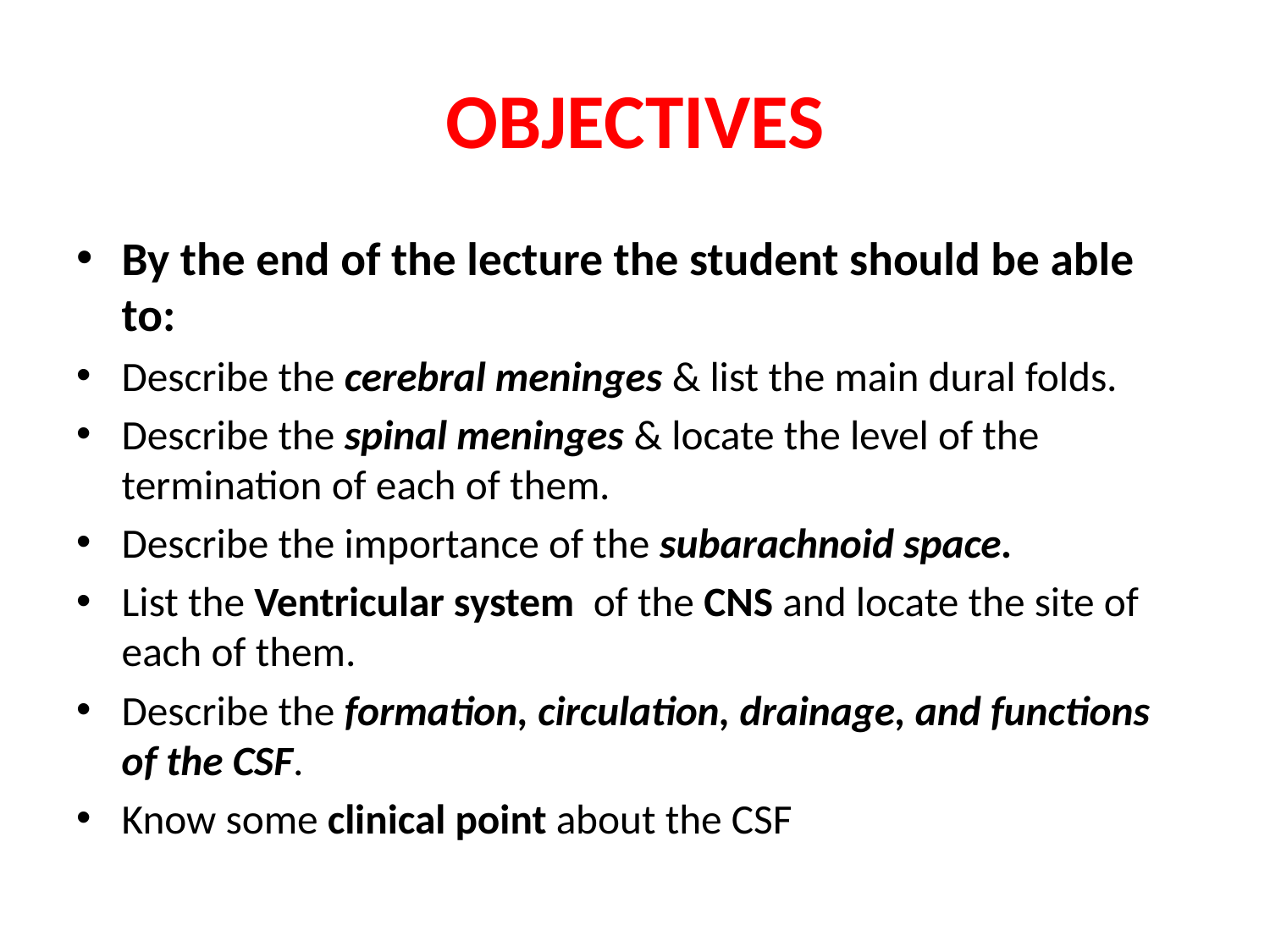

# OBJECTIVES
By the end of the lecture the student should be able to:
Describe the cerebral meninges & list the main dural folds.
Describe the spinal meninges & locate the level of the termination of each of them.
Describe the importance of the subarachnoid space.
List the Ventricular system  of the CNS and locate the site of each of them.
Describe the formation, circulation, drainage, and functions of the CSF.
Know some clinical point about the CSF